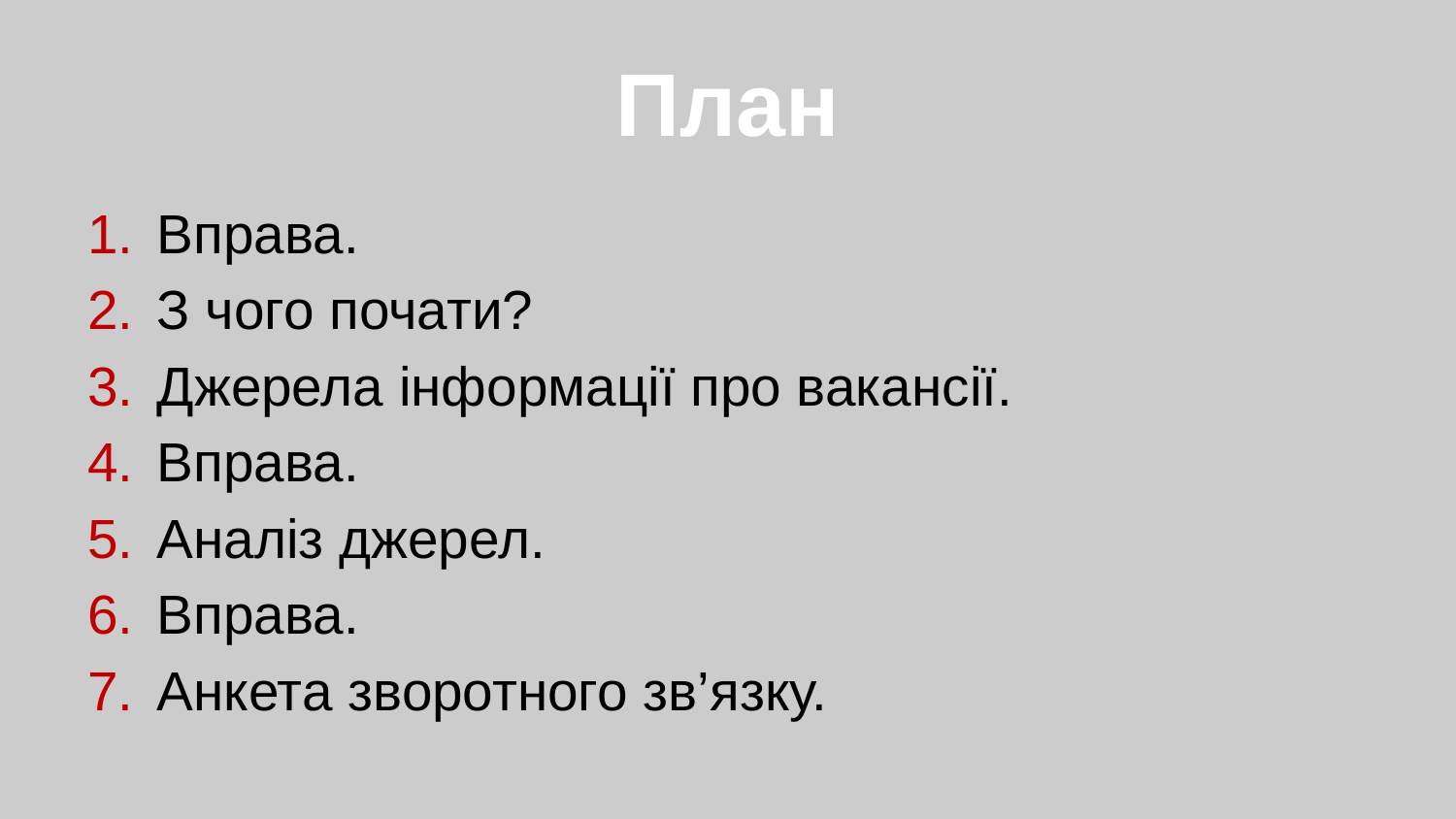

# План
Вправа.
З чого почати?
Джерела інформації про вакансії.
Вправа.
Аналіз джерел.
Вправа.
Анкета зворотного зв’язку.